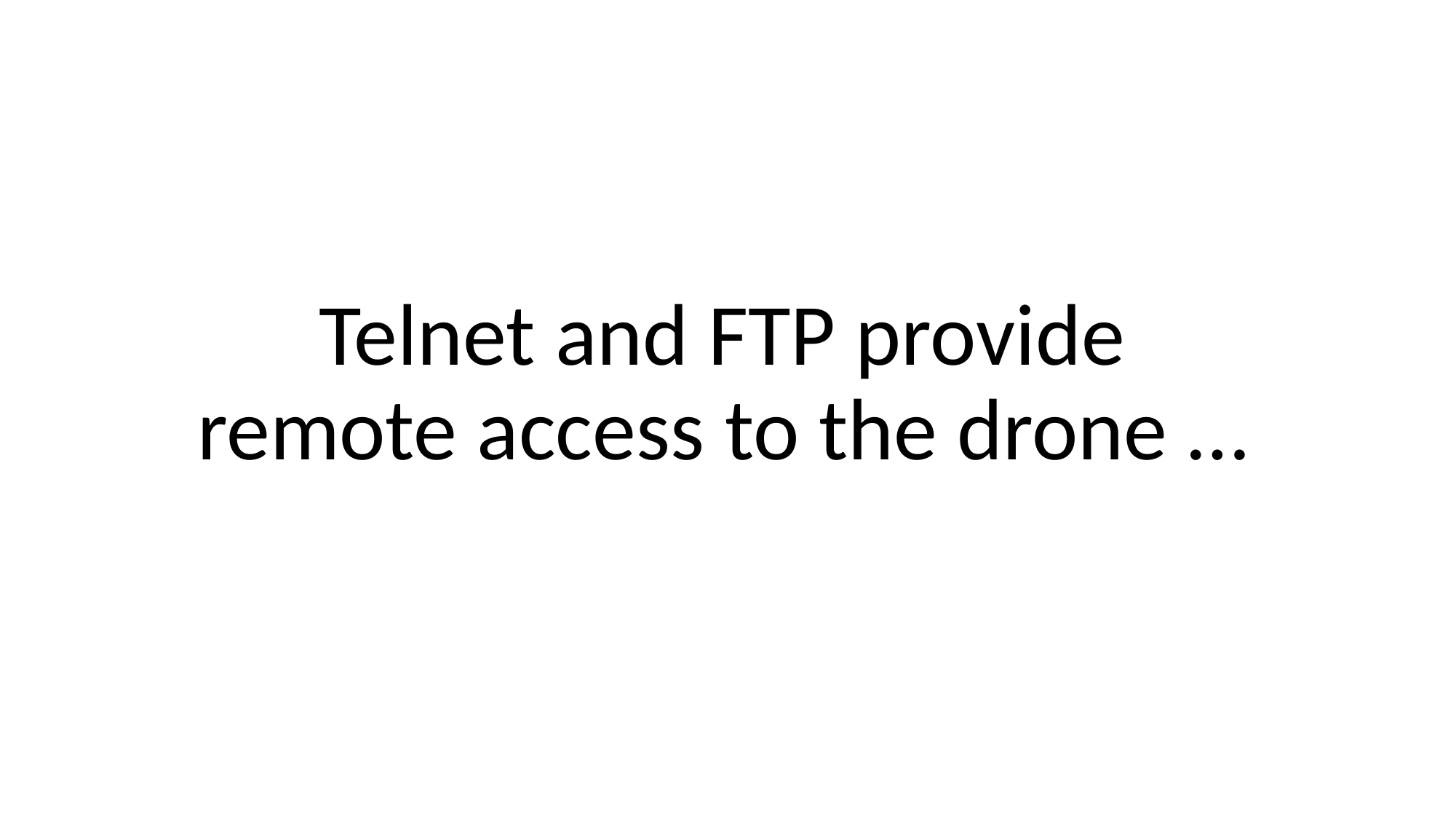

# Telnet and FTP provide remote access to the drone …